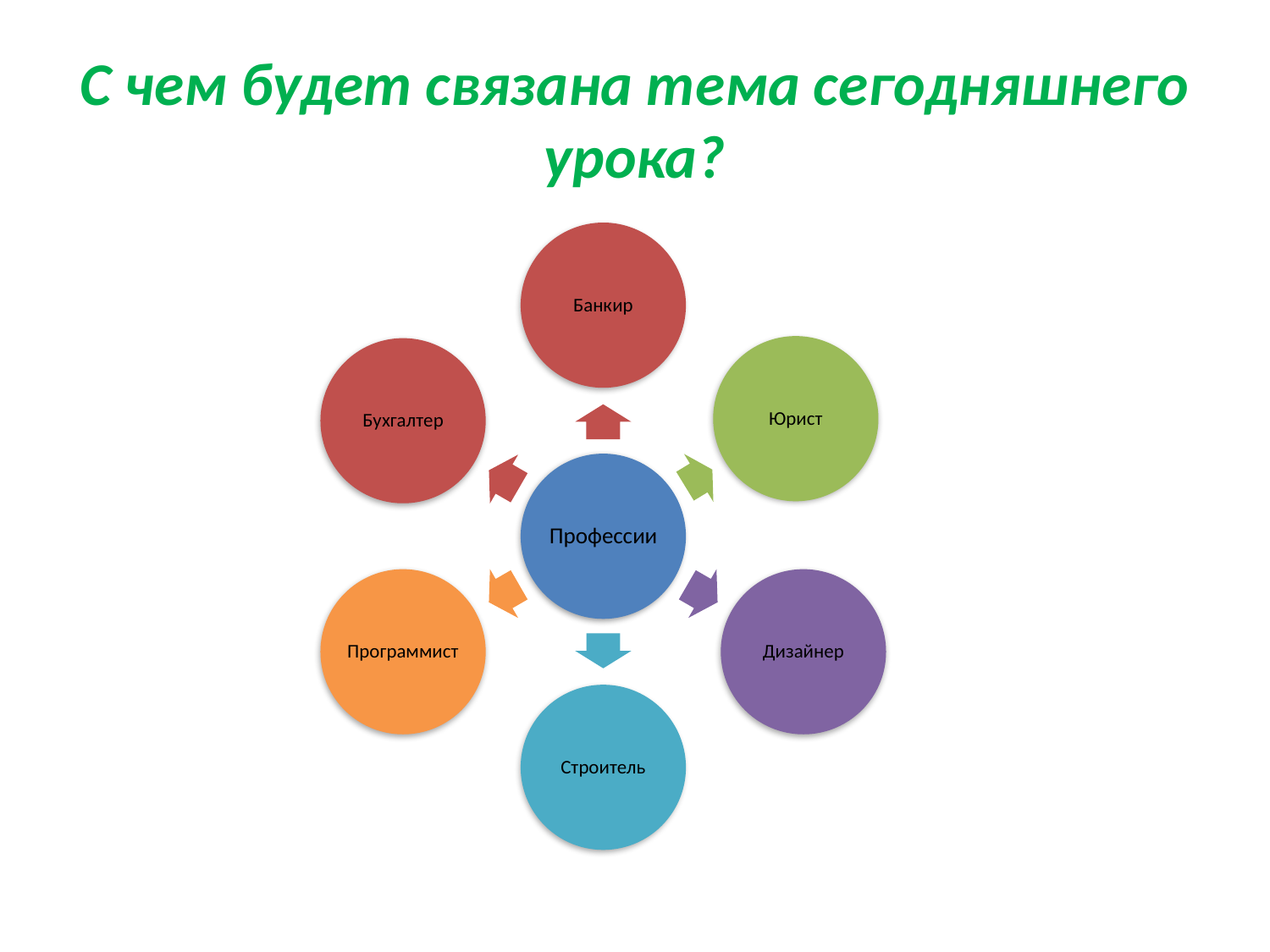

# С чем будет связана тема сегодняшнего урока?
Профессии

Банкир

Юрист

Дизайнер

Строитель

Программист

Бухгалтер